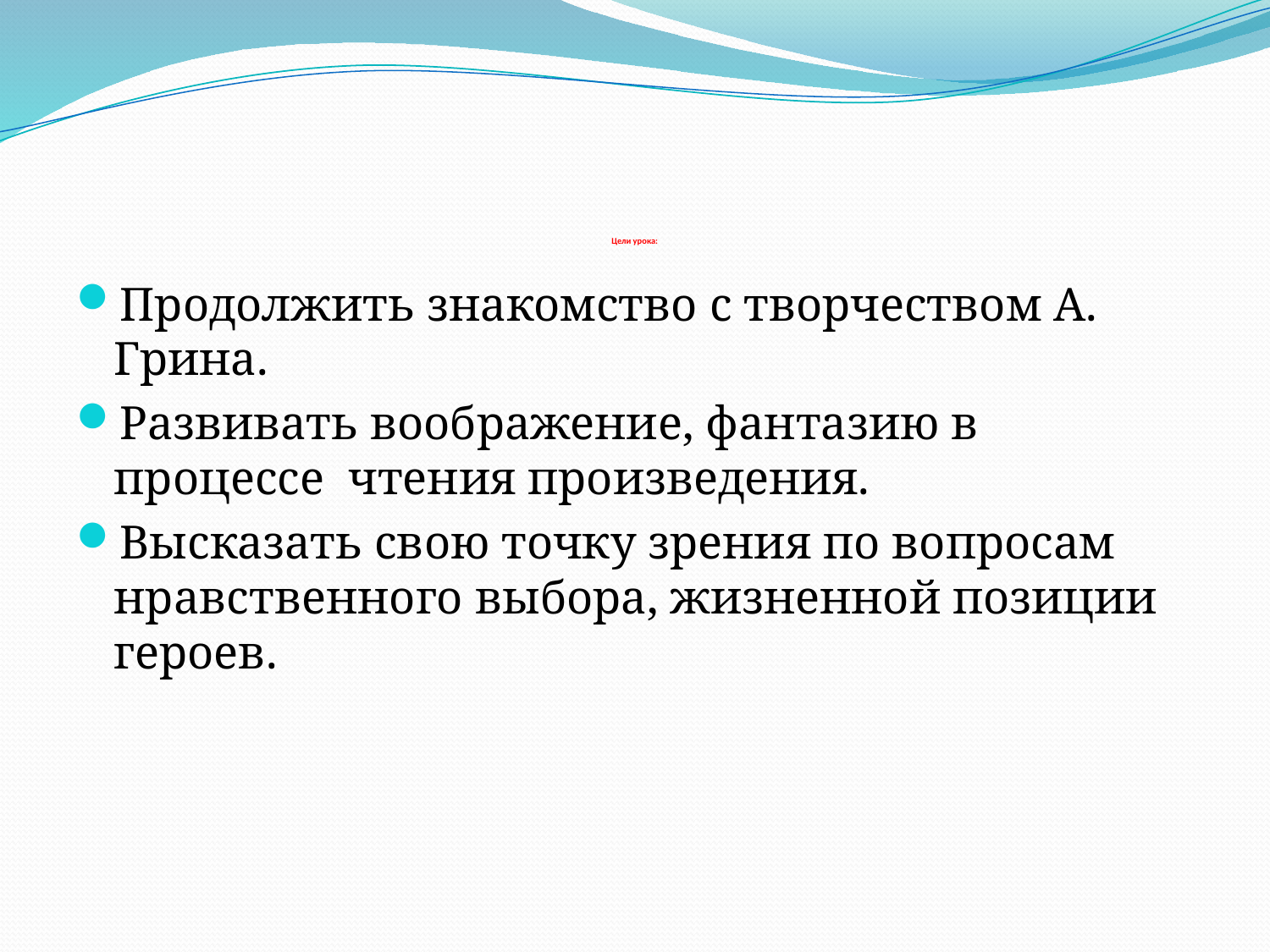

# Цели урока:
Продолжить знакомство с творчеством А. Грина.
Развивать воображение, фантазию в процессе  чтения произведения.
Высказать свою точку зрения по вопросам нравственного выбора, жизненной позиции героев.